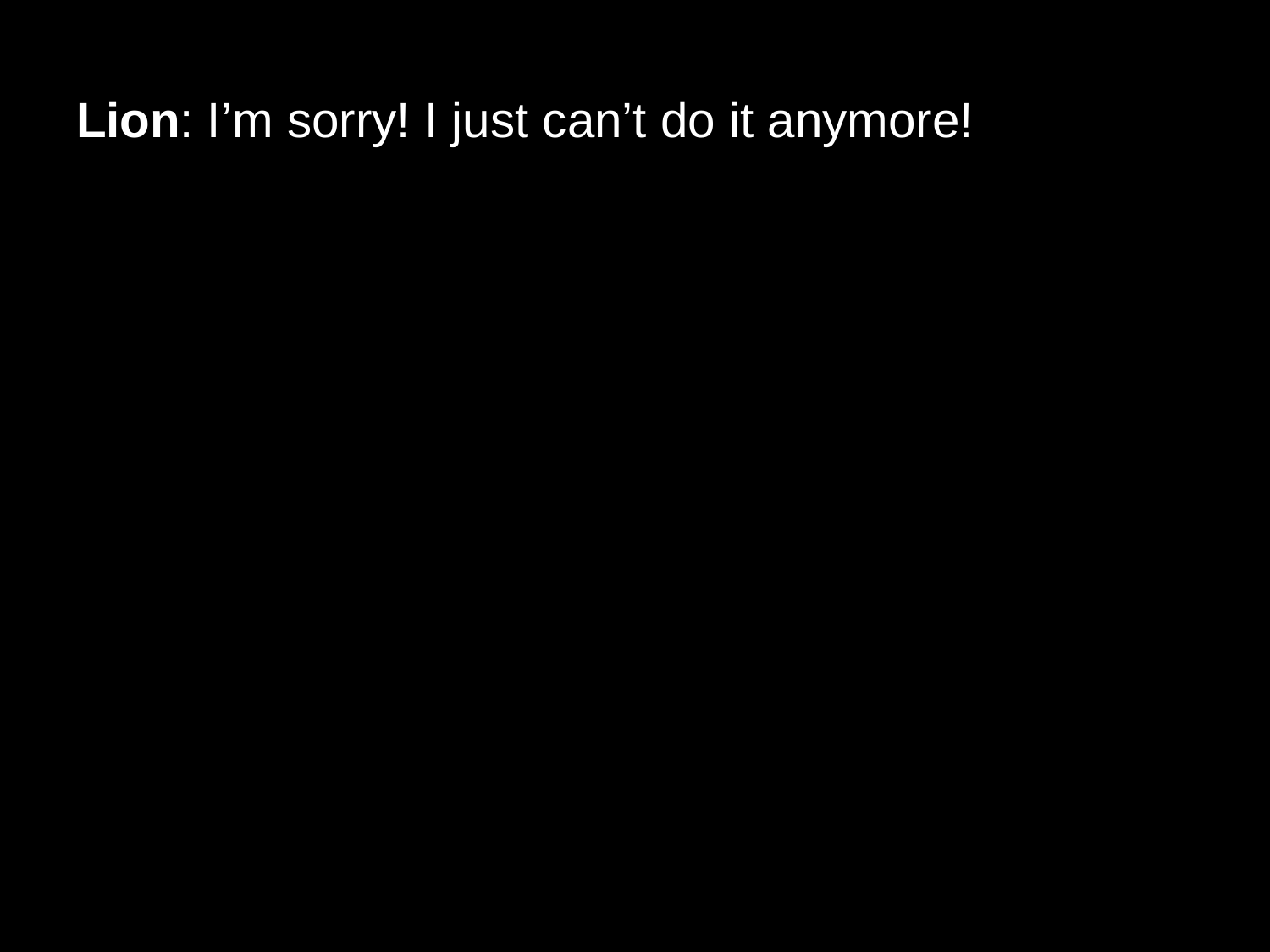

# Lion: I’m sorry! I just can’t do it anymore!